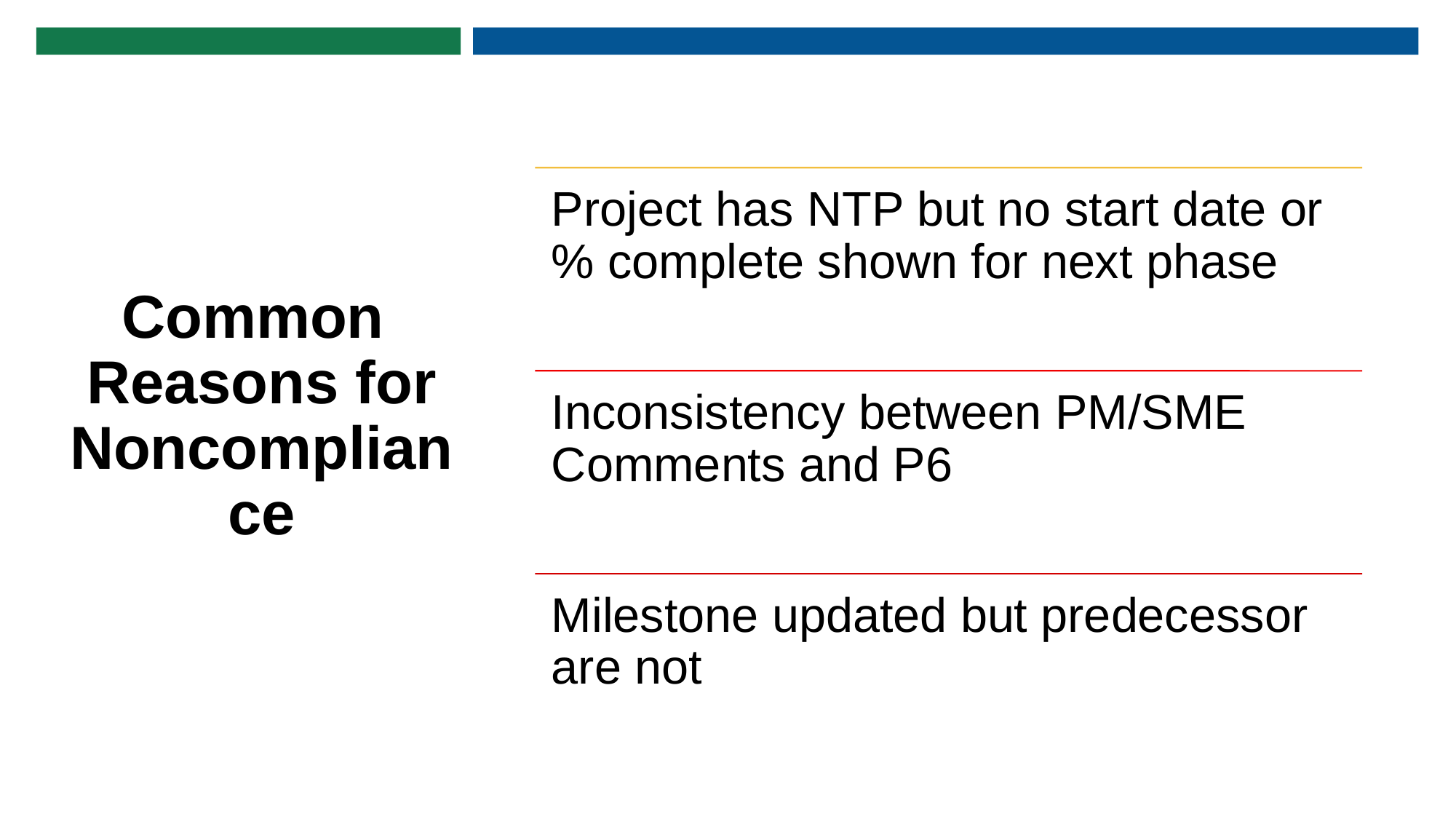

# Common Reasons for Noncompliance

Project has NTP but no start date or % complete shown for next phase

Inconsistency between PM/SME Comments and P6

Milestone updated but predecessor are not